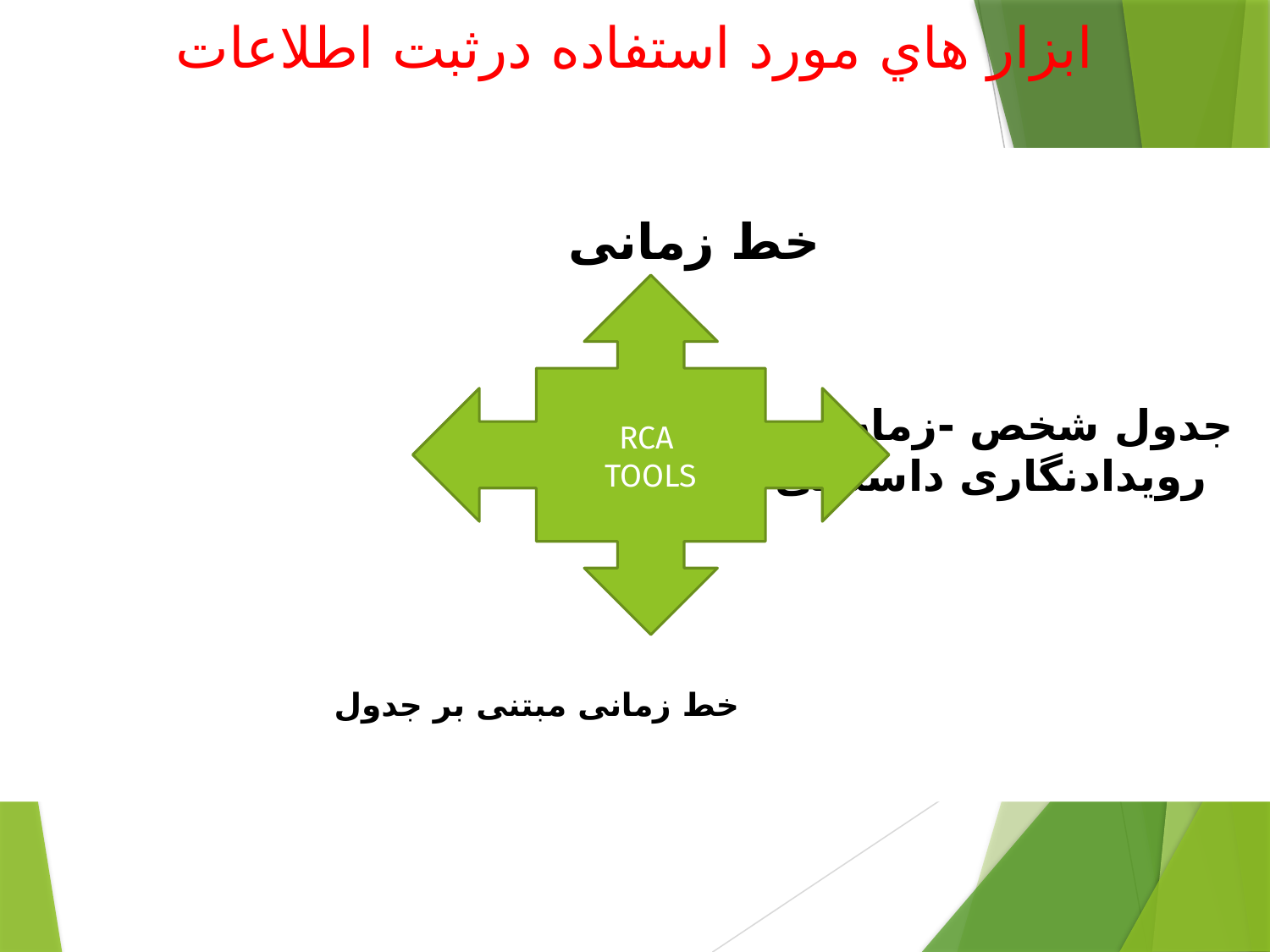

# ابزار هاي مورد استفاده درثبت اطلاعات

                                 خط زمانی

 جدول شخص -زمان                                                     رویدادنگاری داستانی

                                              خط زمانی مبتنی بر جدول
RCA
TOOLS